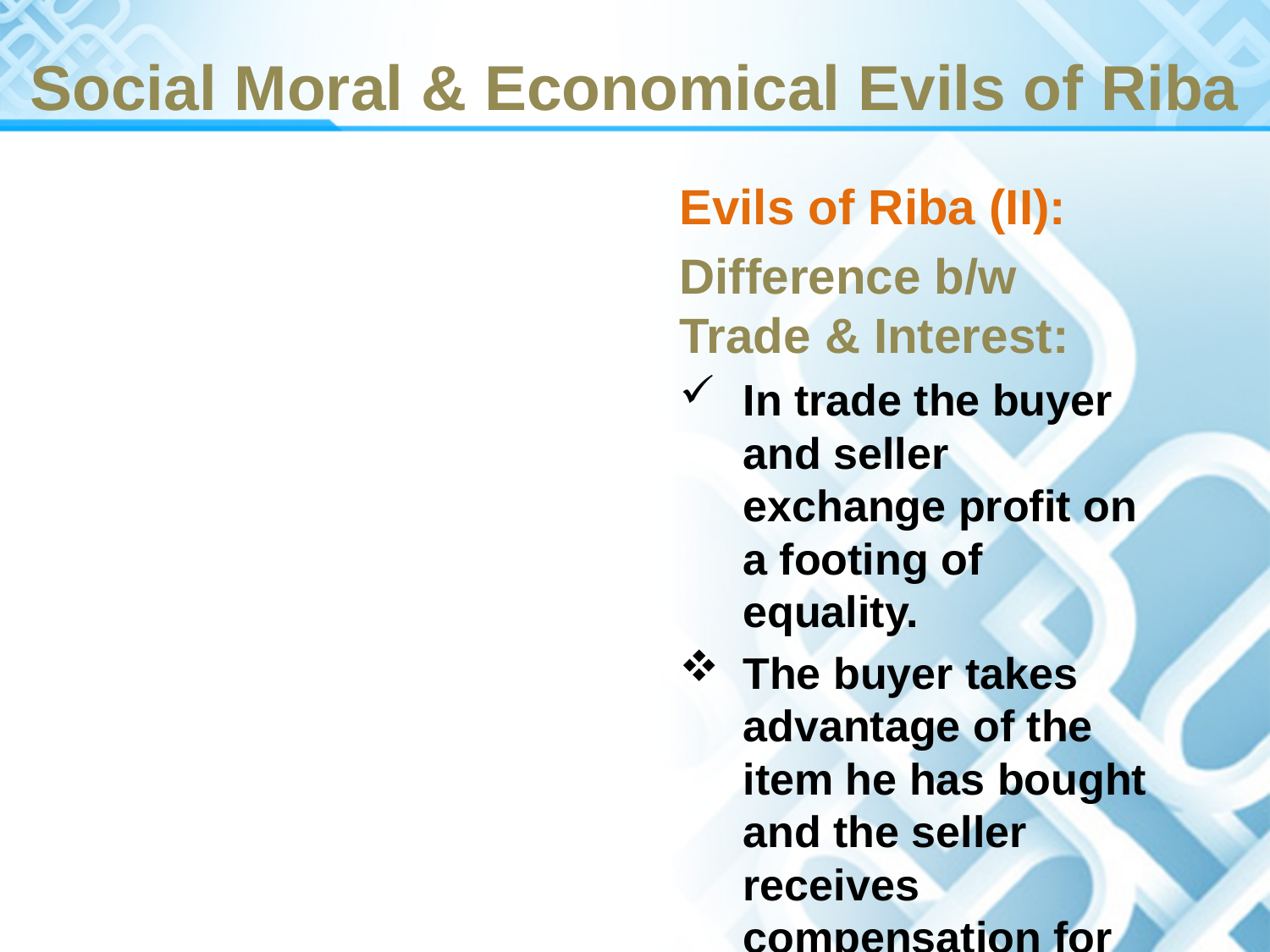

Social Moral & Economical Evils of Riba
Evils of Riba (II):
Difference b/w Trade & Interest:
In trade the buyer and seller exchange profit on a footing of equality.
The buyer takes advantage of the item he has bought and the seller receives compensation for his work.